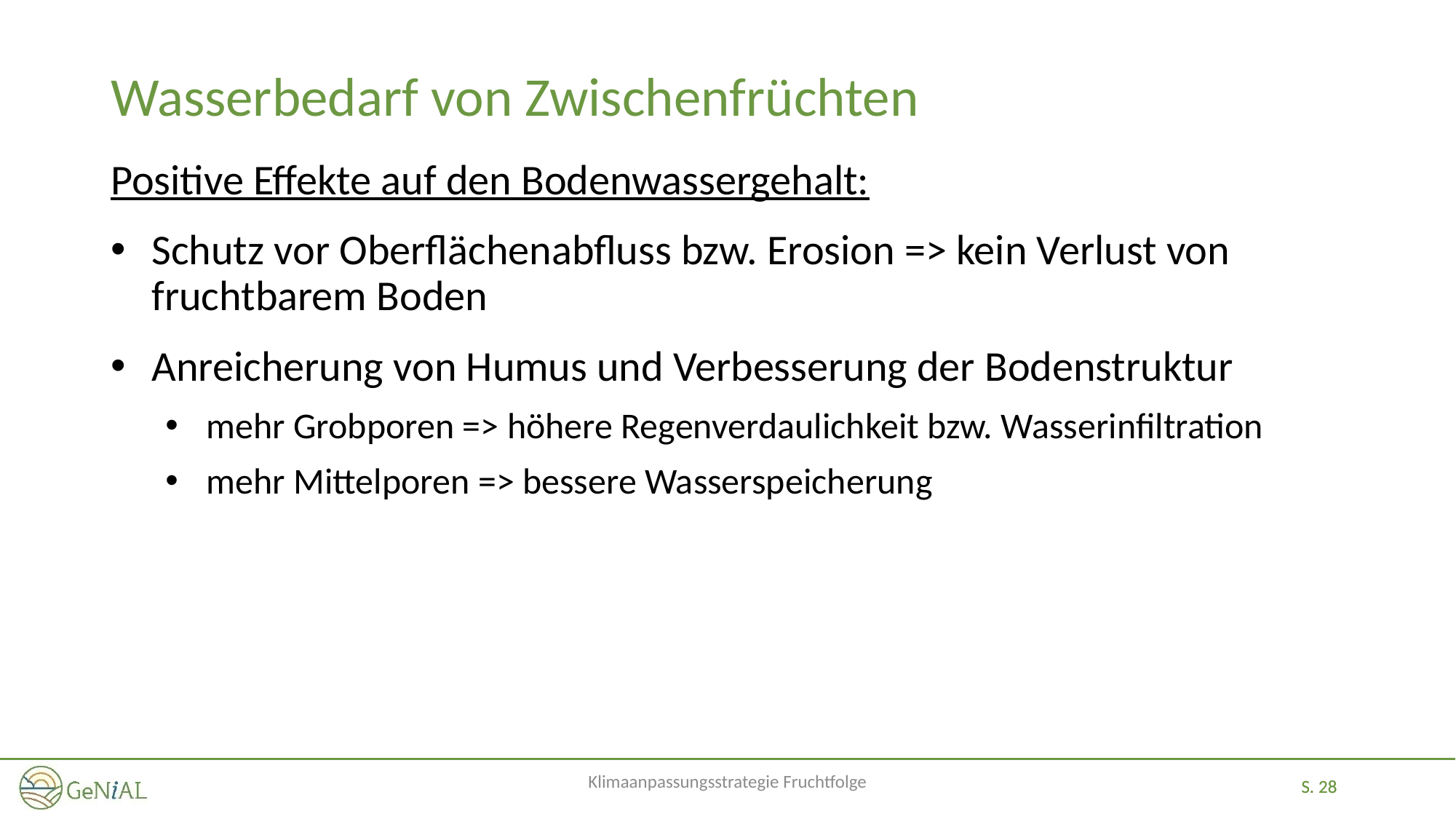

# Wasserbedarf von Zwischenfrüchten
Positive Effekte auf den Bodenwassergehalt:
Schutz vor Oberflächenabfluss bzw. Erosion => kein Verlust von fruchtbarem Boden
Anreicherung von Humus und Verbesserung der Bodenstruktur
mehr Grobporen => höhere Regenverdaulichkeit bzw. Wasserinfiltration
mehr Mittelporen => bessere Wasserspeicherung

Klimaanpassungsstrategie Fruchtfolge